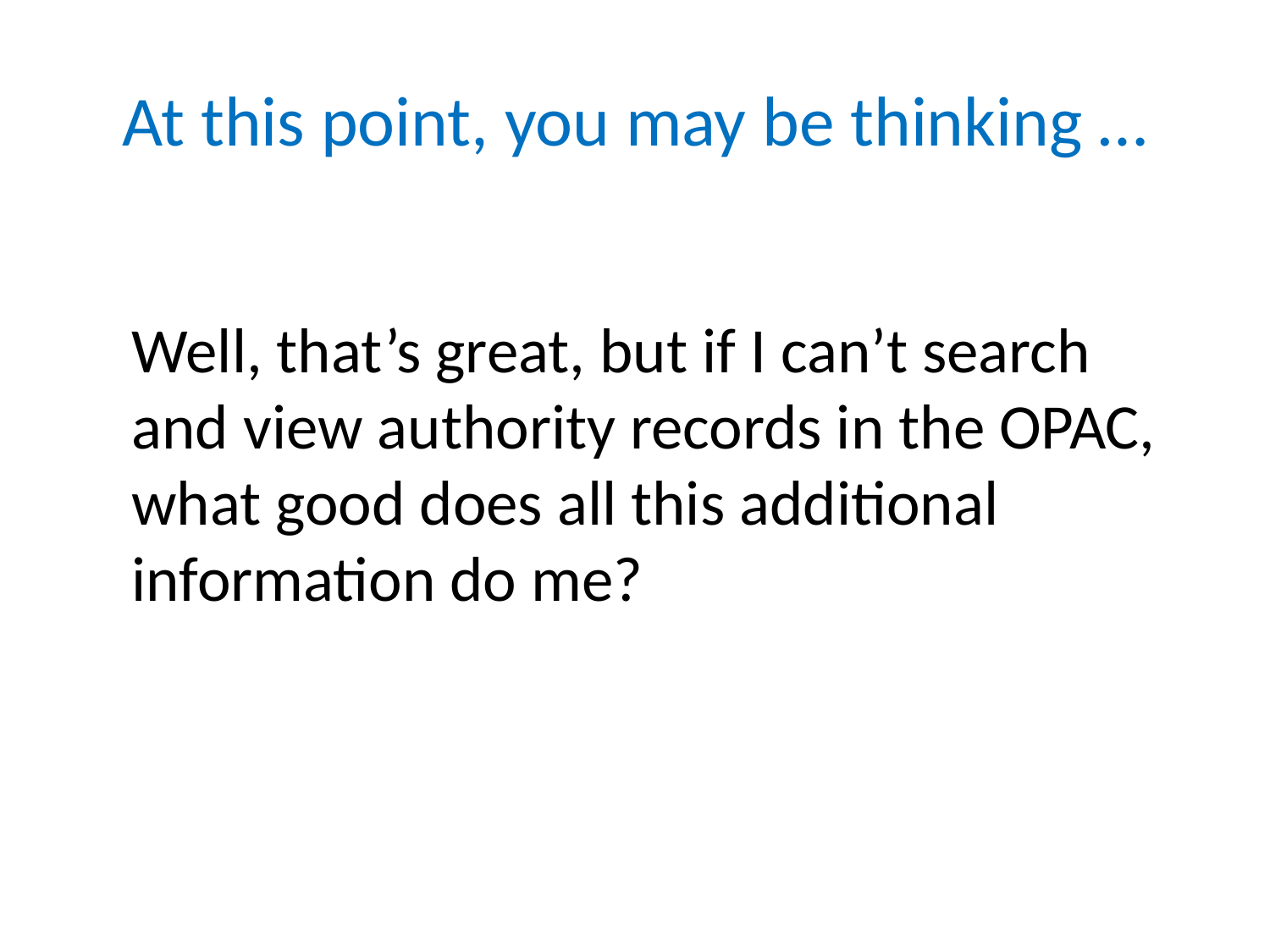

# At this point, you may be thinking …

Well, that’s great, but if I can’t search and view authority records in the OPAC, what good does all this additional information do me?